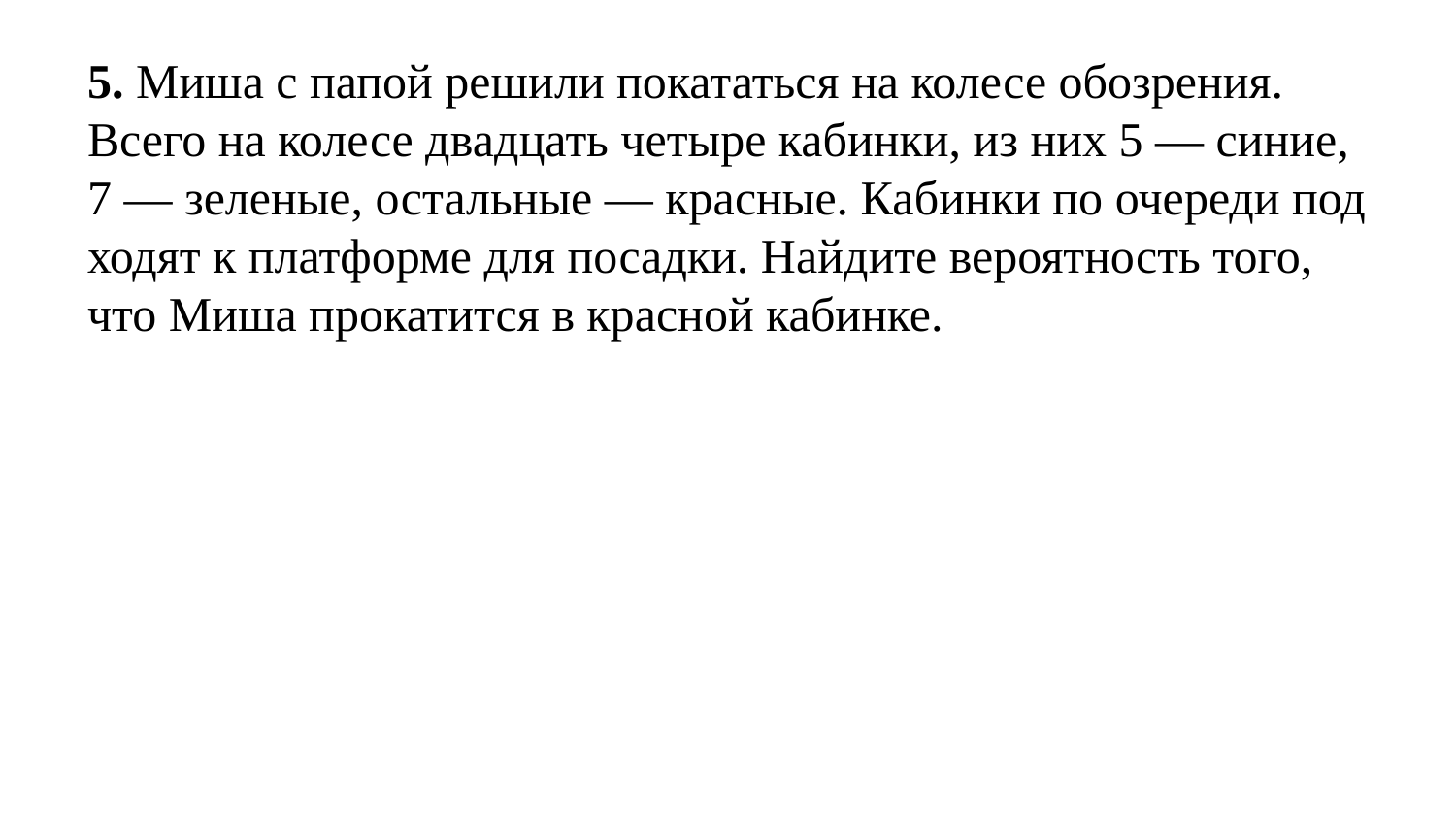

5. Миша с папой ре­ши­ли по­ка­тать­ся на ко­ле­се обозрения. Всего на ко­ле­се два­дцать че­ты­ре кабинки, из них 5 — синие, 7 — зеленые, остальные — красные. Ка­бин­ки по оче­ре­ди под­хо­дят к плат­фор­ме для посадки. Най­ди­те ве­ро­ят­ность того, что Миша про­ка­тит­ся в крас­ной кабинке.